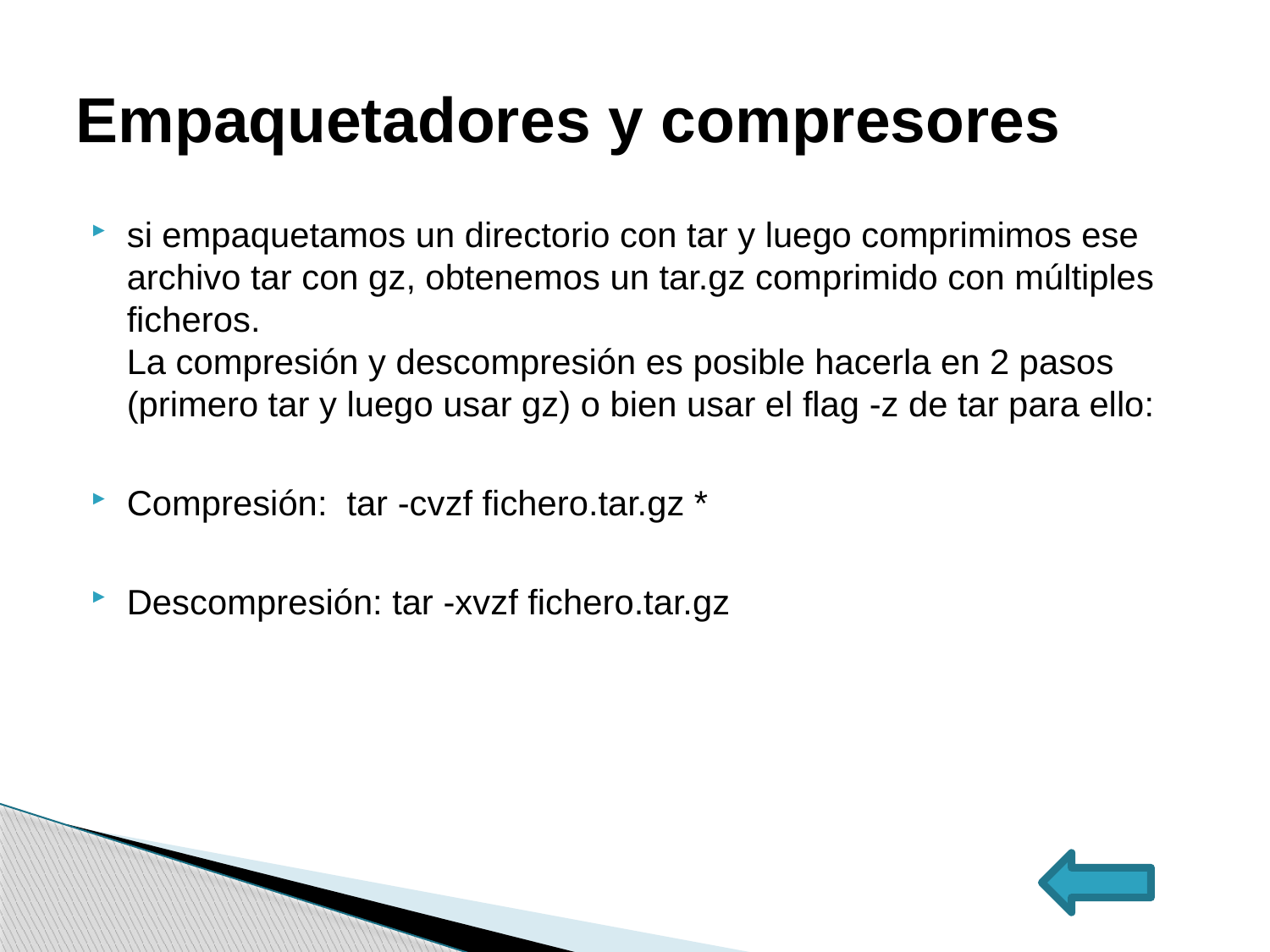

# Empaquetadores y compresores
si empaquetamos un directorio con tar y luego comprimimos ese archivo tar con gz, obtenemos un tar.gz comprimido con múltiples ficheros.
La compresión y descompresión es posible hacerla en 2 pasos (primero tar y luego usar gz) o bien usar el flag -z de tar para ello:

Compresión:  tar -cvzf fichero.tar.gz *

Descompresión: tar -xvzf fichero.tar.gz